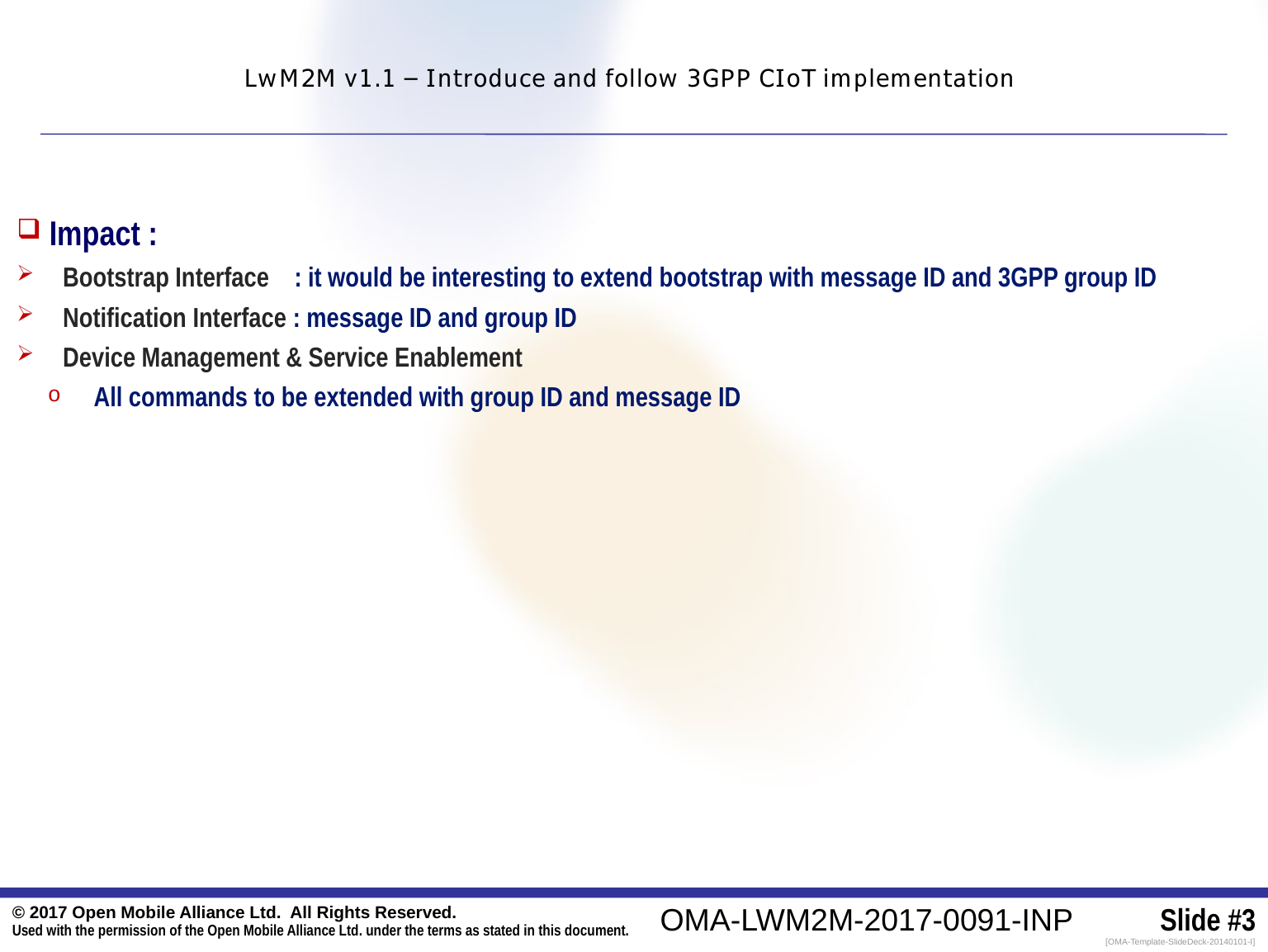

LwM2M v1.1 – Introduce and follow 3GPP CIoT implementation

 Impact :
Bootstrap Interface    : it would be interesting to extend bootstrap with message ID and 3GPP group ID
Notification Interface : message ID and group ID
Device Management & Service Enablement
All commands to be extended with group ID and message ID